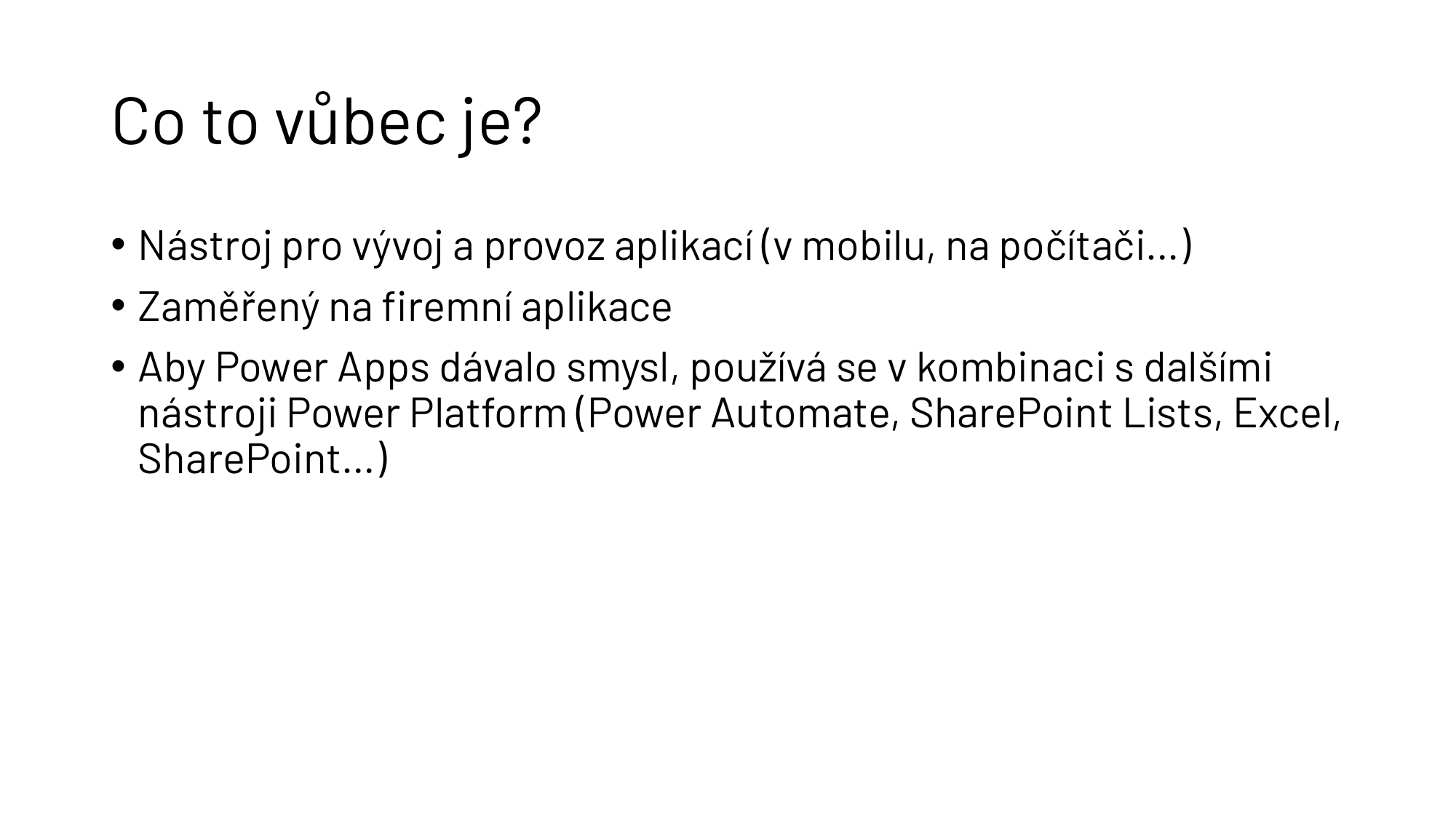

# Co to vůbec je?
Nástroj pro vývoj a provoz aplikací (v mobilu, na počítači…)
Zaměřený na firemní aplikace
Aby Power Apps dávalo smysl, používá se v kombinaci s dalšími nástroji Power Platform (Power Automate, SharePoint Lists, Excel, SharePoint…)